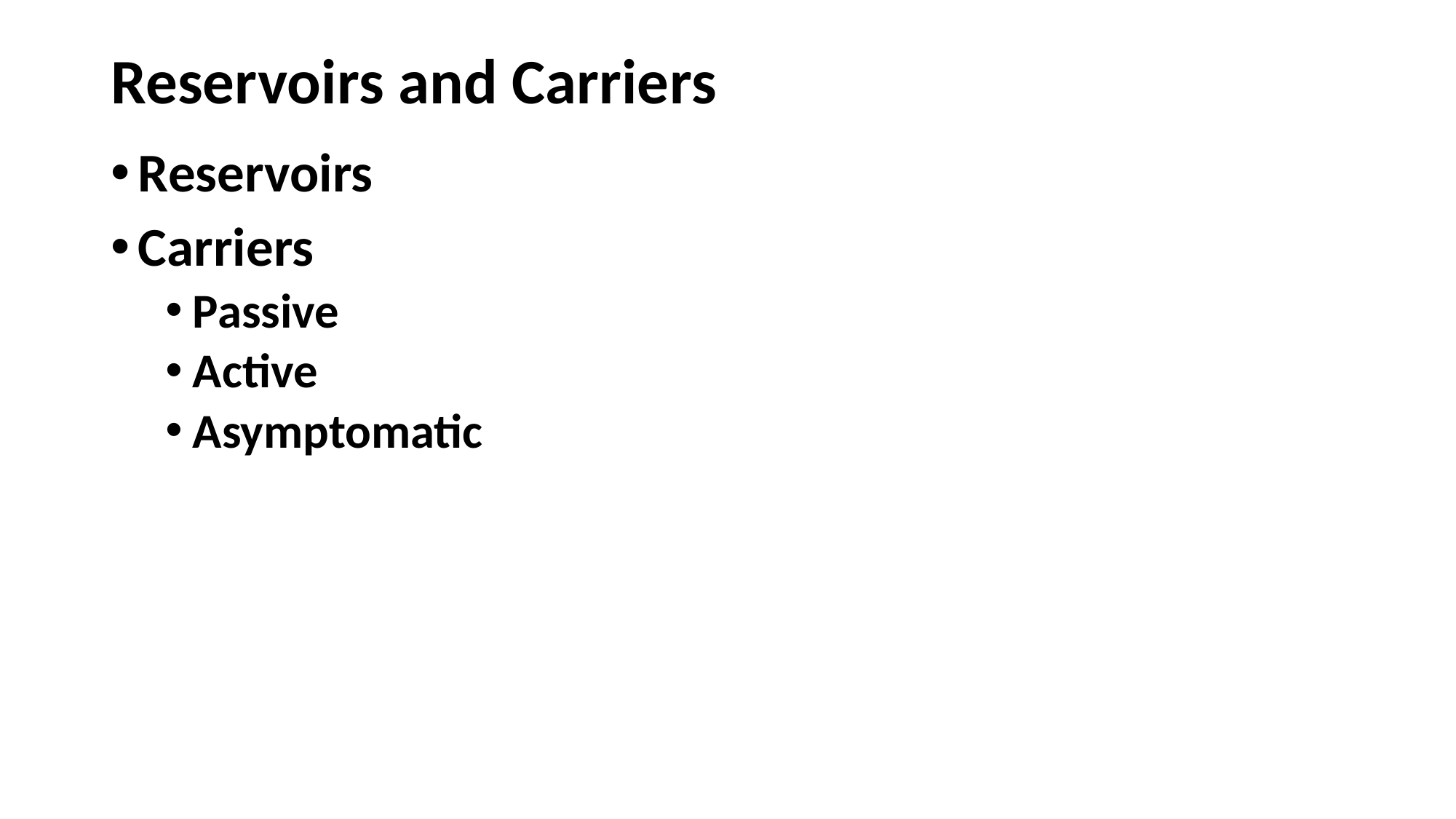

# Reservoirs and Carriers
Reservoirs
Carriers
Passive
Active
Asymptomatic